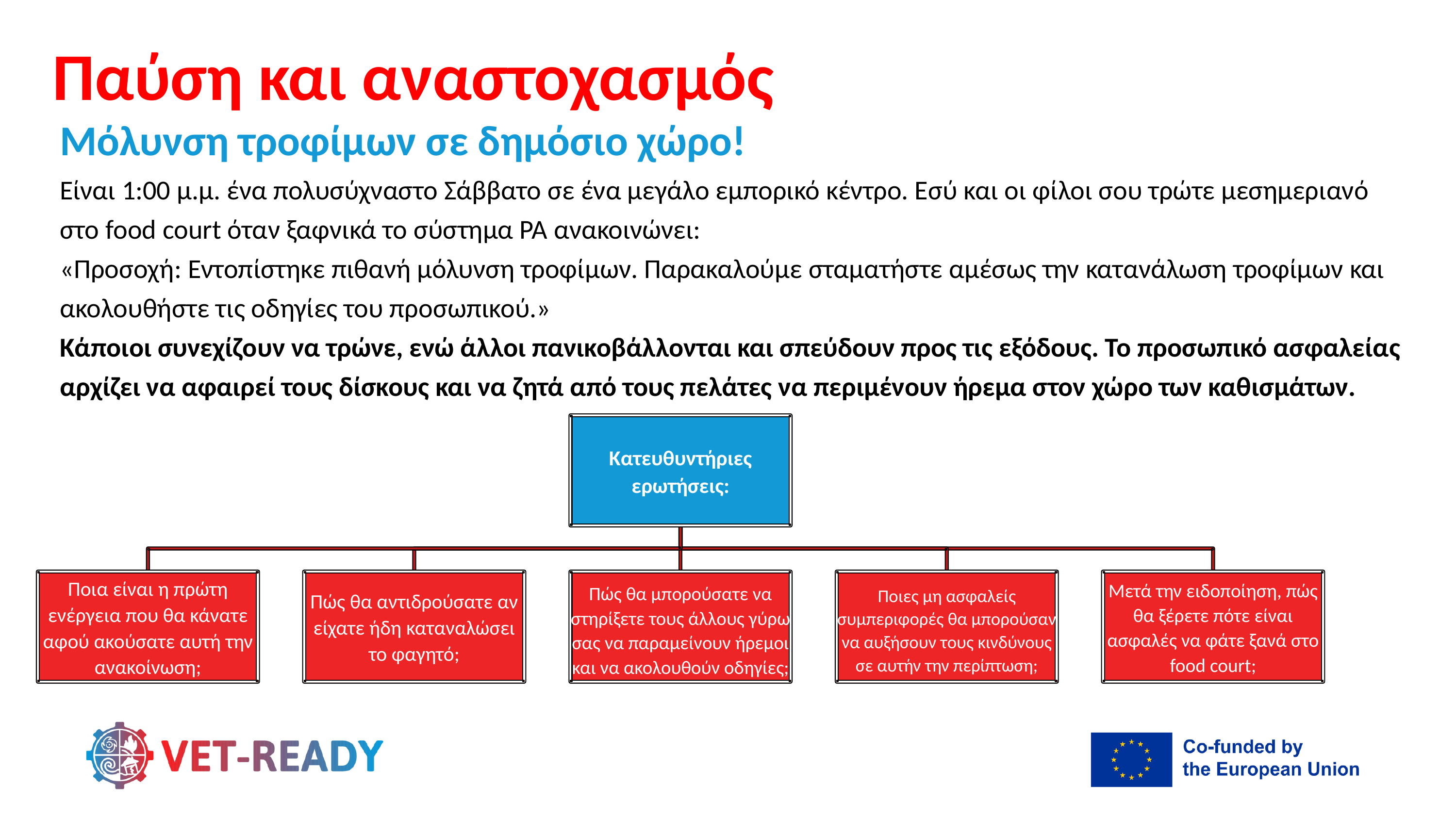

Παύση και αναστοχασμός

Μόλυνση τροφίμων σε δημόσιο χώρο!
Είναι 1:00 μ.μ. ένα πολυσύχναστο Σάββατο σε ένα μεγάλο εμπορικό κέντρο. Εσύ και οι φίλοι σου τρώτε μεσημεριανό στο food court όταν ξαφνικά το σύστημα PA ανακοινώνει:
«Προσοχή: Εντοπίστηκε πιθανή μόλυνση τροφίμων. Παρακαλούμε σταματήστε αμέσως την κατανάλωση τροφίμων και ακολουθήστε τις οδηγίες του προσωπικού.»
Κάποιοι συνεχίζουν να τρώνε, ενώ άλλοι πανικοβάλλονται και σπεύδουν προς τις εξόδους. Το προσωπικό ασφαλείας αρχίζει να αφαιρεί τους δίσκους και να ζητά από τους πελάτες να περιμένουν ήρεμα στον χώρο των καθισμάτων.

Κατευθυντήριες ερωτήσεις:

Πώς θα μπορούσατε να στηρίξετε τους άλλους γύρω σας να παραμείνουν ήρεμοι και να ακολουθούν οδηγίες;

Ποιες μη ασφαλείς συμπεριφορές θα μπορούσαν να αυξήσουν τους κινδύνους σε αυτήν την περίπτωση;

Ποια είναι η πρώτη ενέργεια που θα κάνατε αφού ακούσατε αυτή την ανακοίνωση;

Πώς θα αντιδρούσατε αν είχατε ήδη καταναλώσει το φαγητό;

Μετά την ειδοποίηση, πώς θα ξέρετε πότε είναι ασφαλές να φάτε ξανά στο food court;